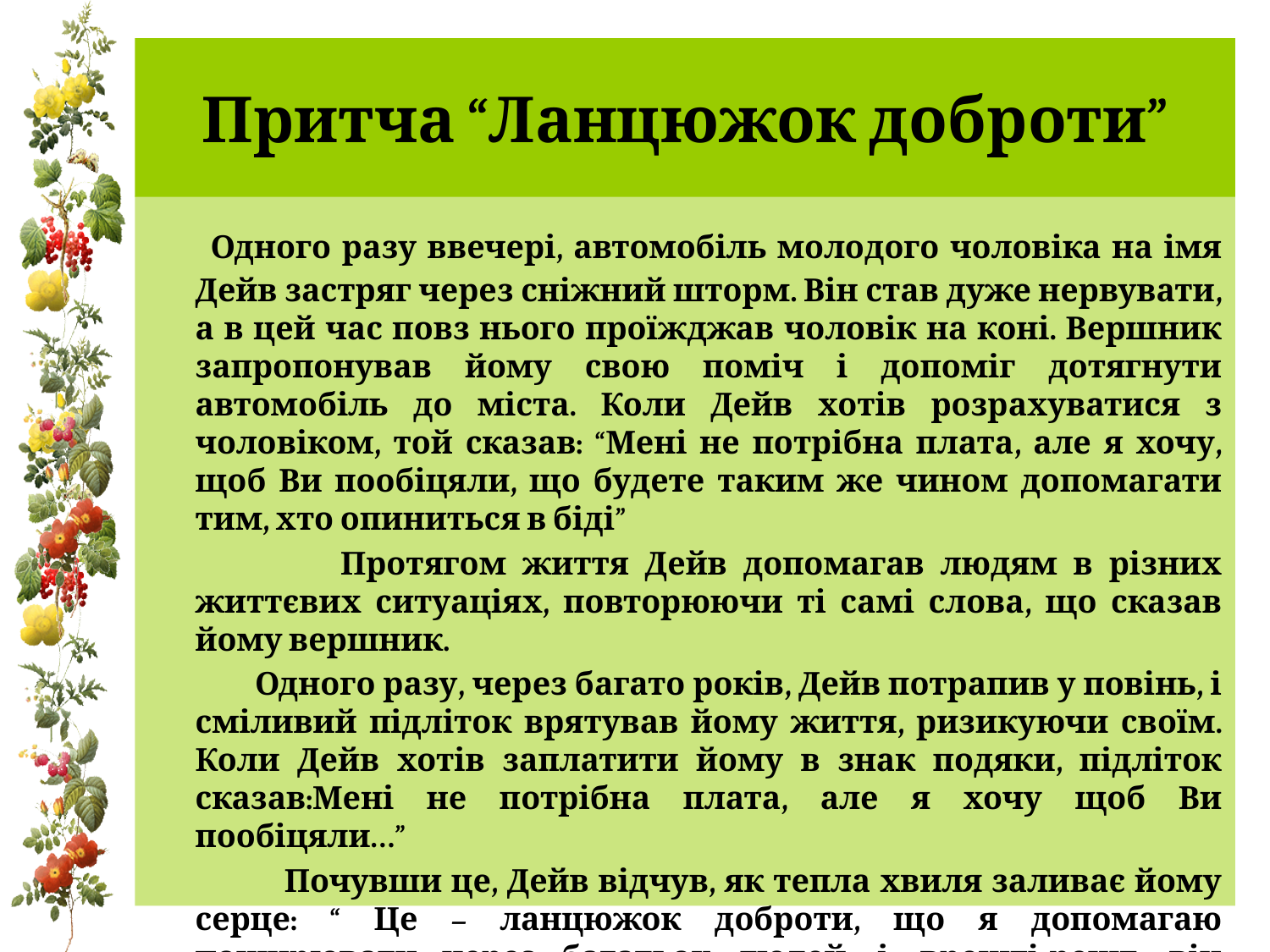

# Притча “Ланцюжок доброти”
    Одного разу ввечері, автомобіль молодого чоловіка на імя Дейв застряг через сніжний шторм. Він став дуже нервувати, а в цей час повз нього проїжджав чоловік на коні. Вершник запропонував йому свою поміч і допоміг дотягнути автомобіль до міста. Коли Дейв хотів розрахуватися з чоловіком, той сказав: “Мені не потрібна плата, але я хочу, щоб Ви пообіцяли, що будете таким же чином допомагати тим, хто опиниться в біді”
            Протягом життя Дейв допомагав людям в різних життєвих ситуаціях, повторюючи ті самі слова, що сказав йому вершник.
              Одного разу, через багато років, Дейв потрапив у повінь, і сміливий підліток врятував йому життя, ризикуючи своїм. Коли Дейв хотів заплатити йому в знак подяки, підліток сказав:Мені не потрібна плата, але я хочу щоб Ви пообіцяли…”
               Почувши це, Дейв відчув, як тепла хвиля заливає йому серце: “ Це – ланцюжок доброти, що я допомагаю поширювати через багатьох людей, і, врешті-решт, він повернувся до мене. Насправді всі добрі справи,що я зробив у своєму житті, принесли користь мені ж самому”.